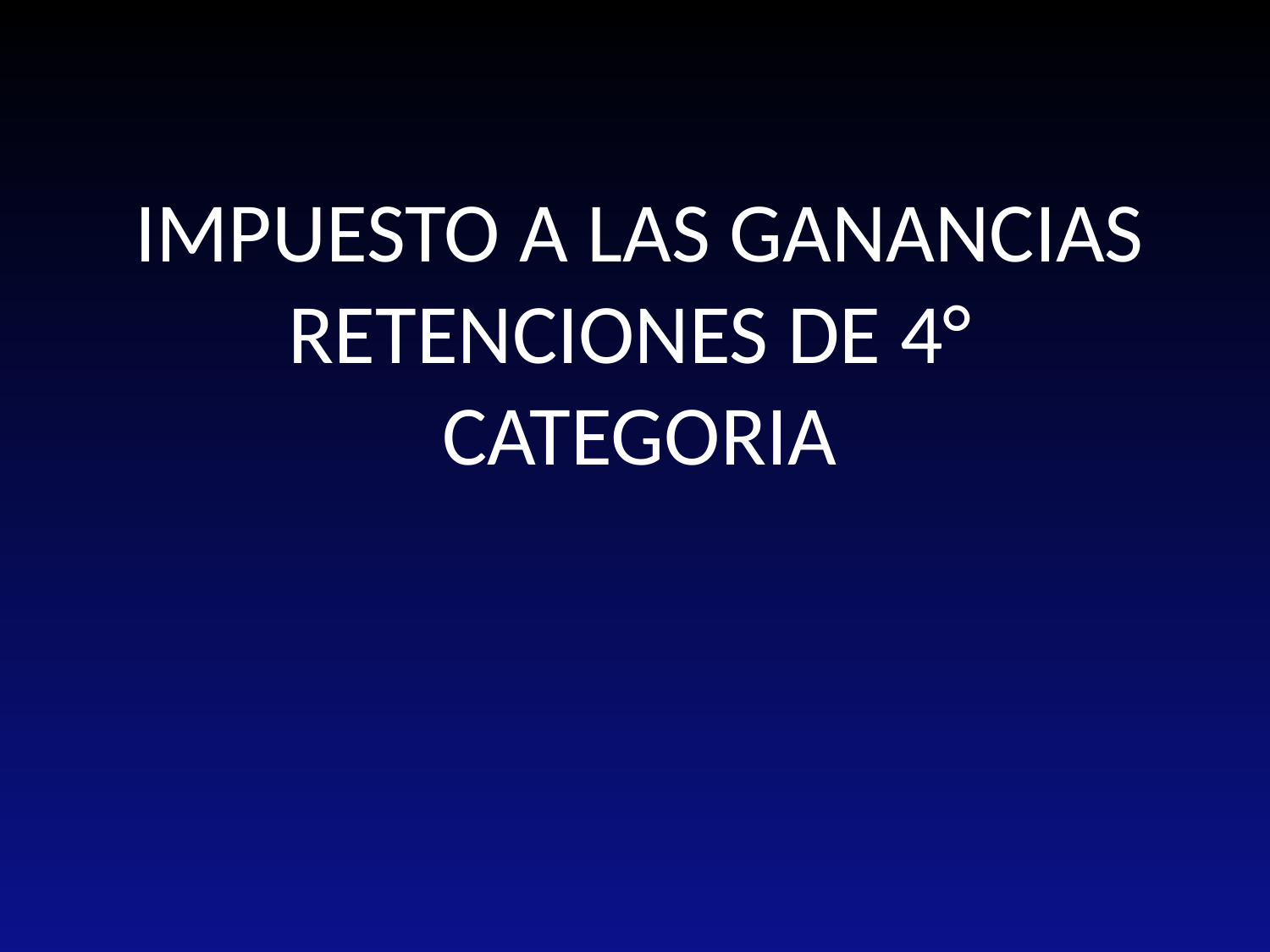

# IMPUESTO A LAS GANANCIAS RETENCIONES DE 4° CATEGORIA